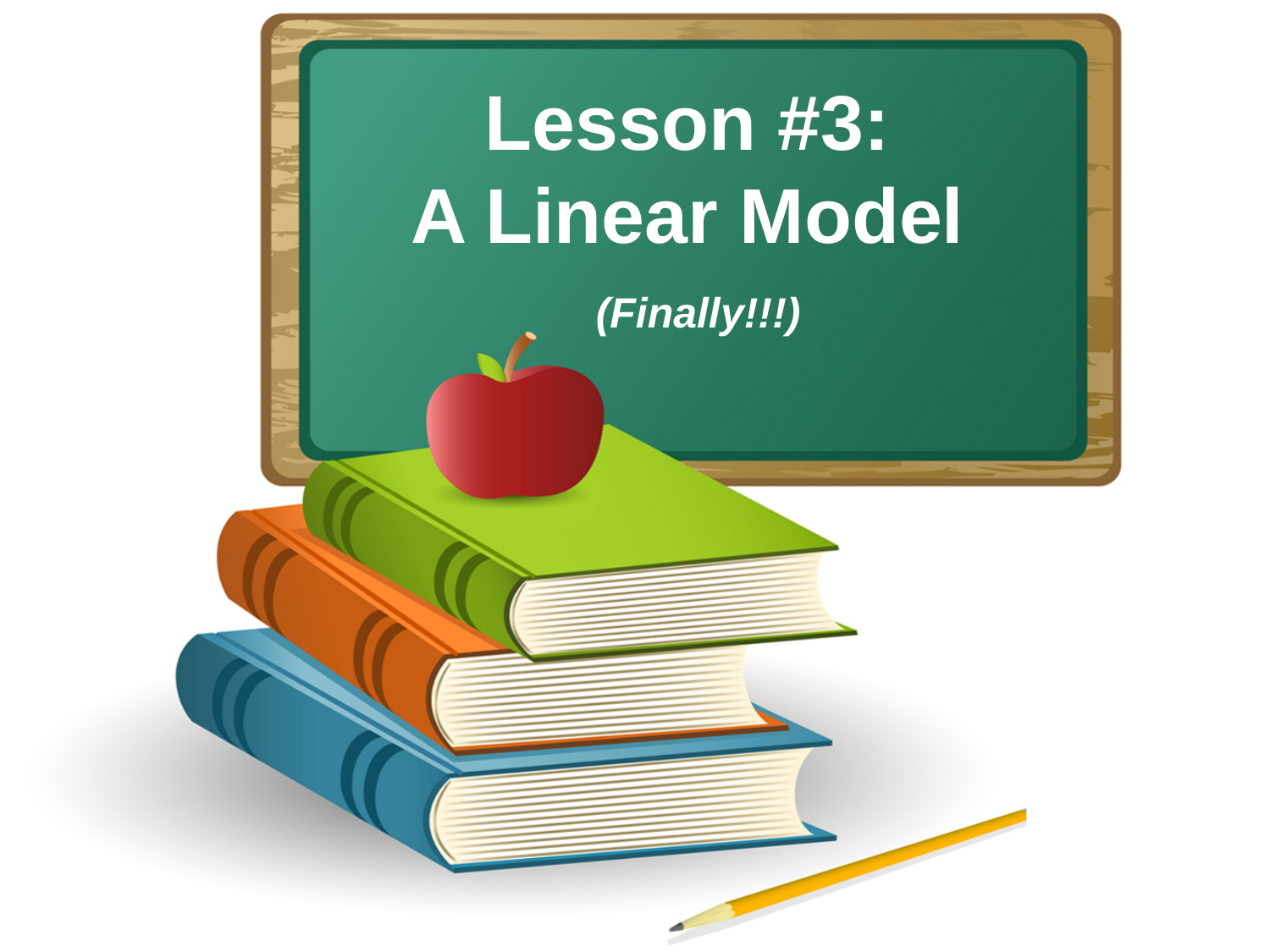

# Lesson #3: A Linear Model
(Finally!!!)